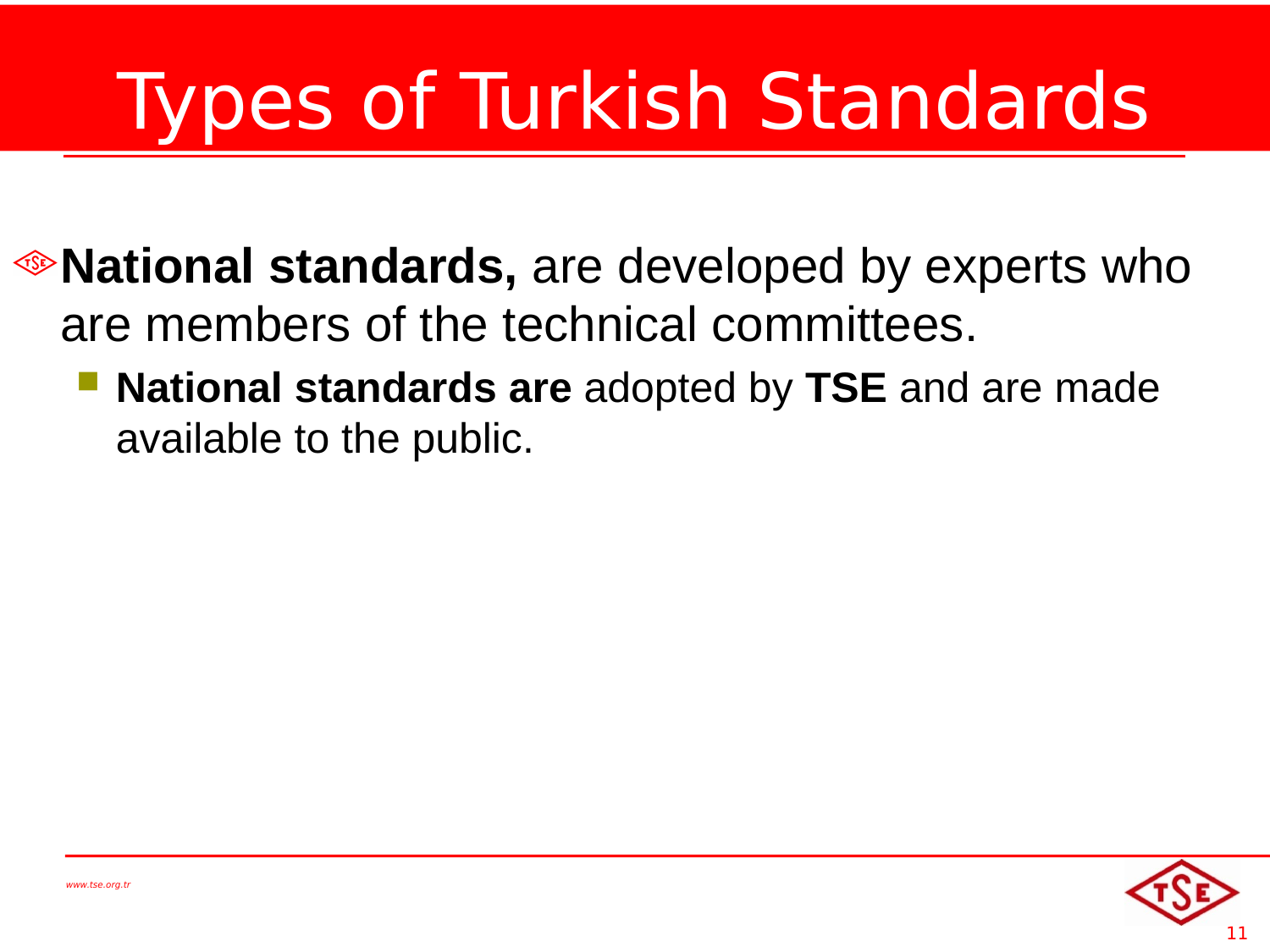

# Types of Turkish Standards
National standards, are developed by experts who are members of the technical committees.
National standards are adopted by TSE and are made available to the public.

www.tse.org.tr
11